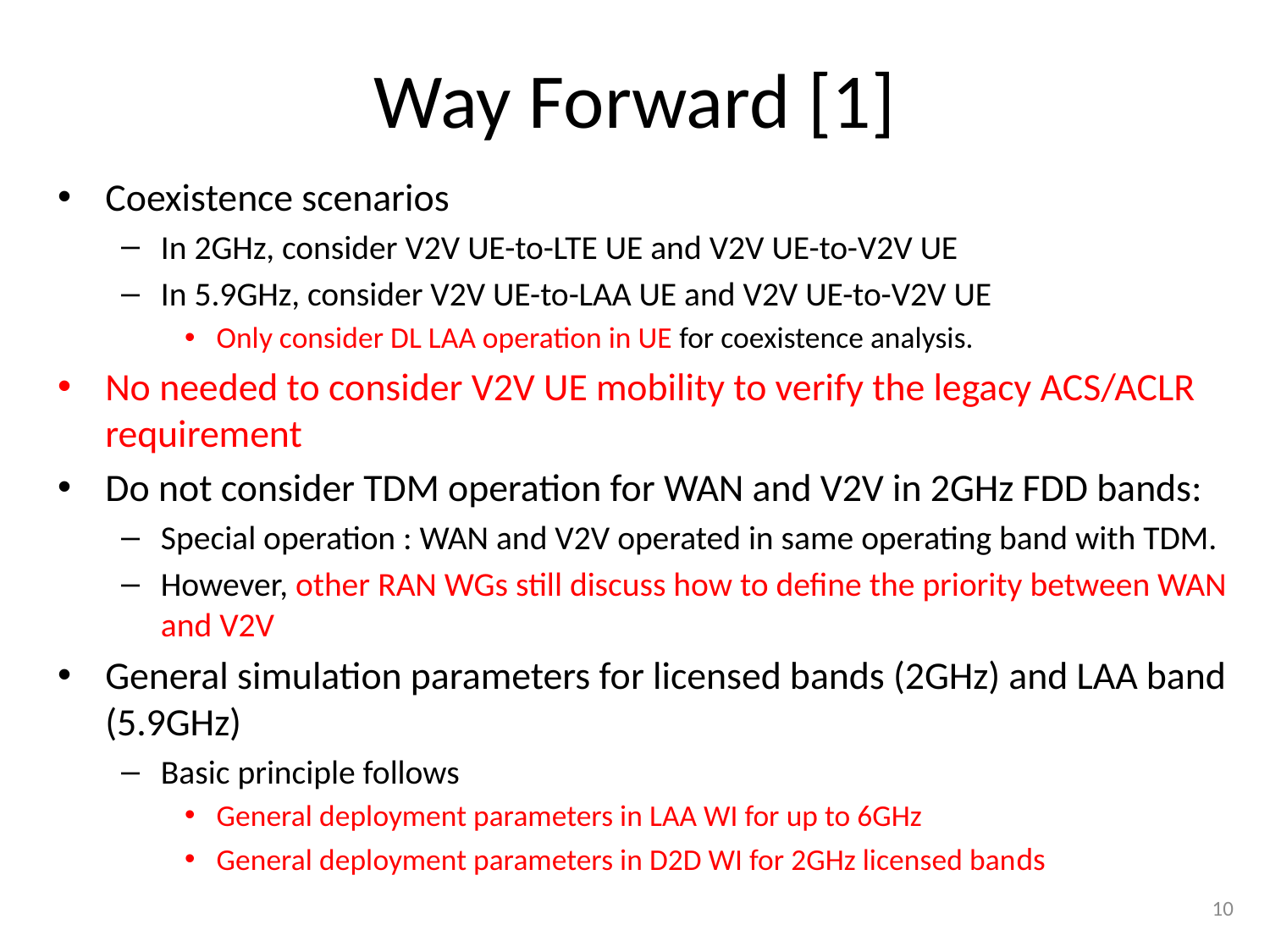

# Way Forward [1]
Coexistence scenarios
In 2GHz, consider V2V UE-to-LTE UE and V2V UE-to-V2V UE
In 5.9GHz, consider V2V UE-to-LAA UE and V2V UE-to-V2V UE
Only consider DL LAA operation in UE for coexistence analysis.
No needed to consider V2V UE mobility to verify the legacy ACS/ACLR requirement
Do not consider TDM operation for WAN and V2V in 2GHz FDD bands:
Special operation : WAN and V2V operated in same operating band with TDM.
However, other RAN WGs still discuss how to define the priority between WAN and V2V
General simulation parameters for licensed bands (2GHz) and LAA band (5.9GHz)
Basic principle follows
General deployment parameters in LAA WI for up to 6GHz
General deployment parameters in D2D WI for 2GHz licensed bands
10